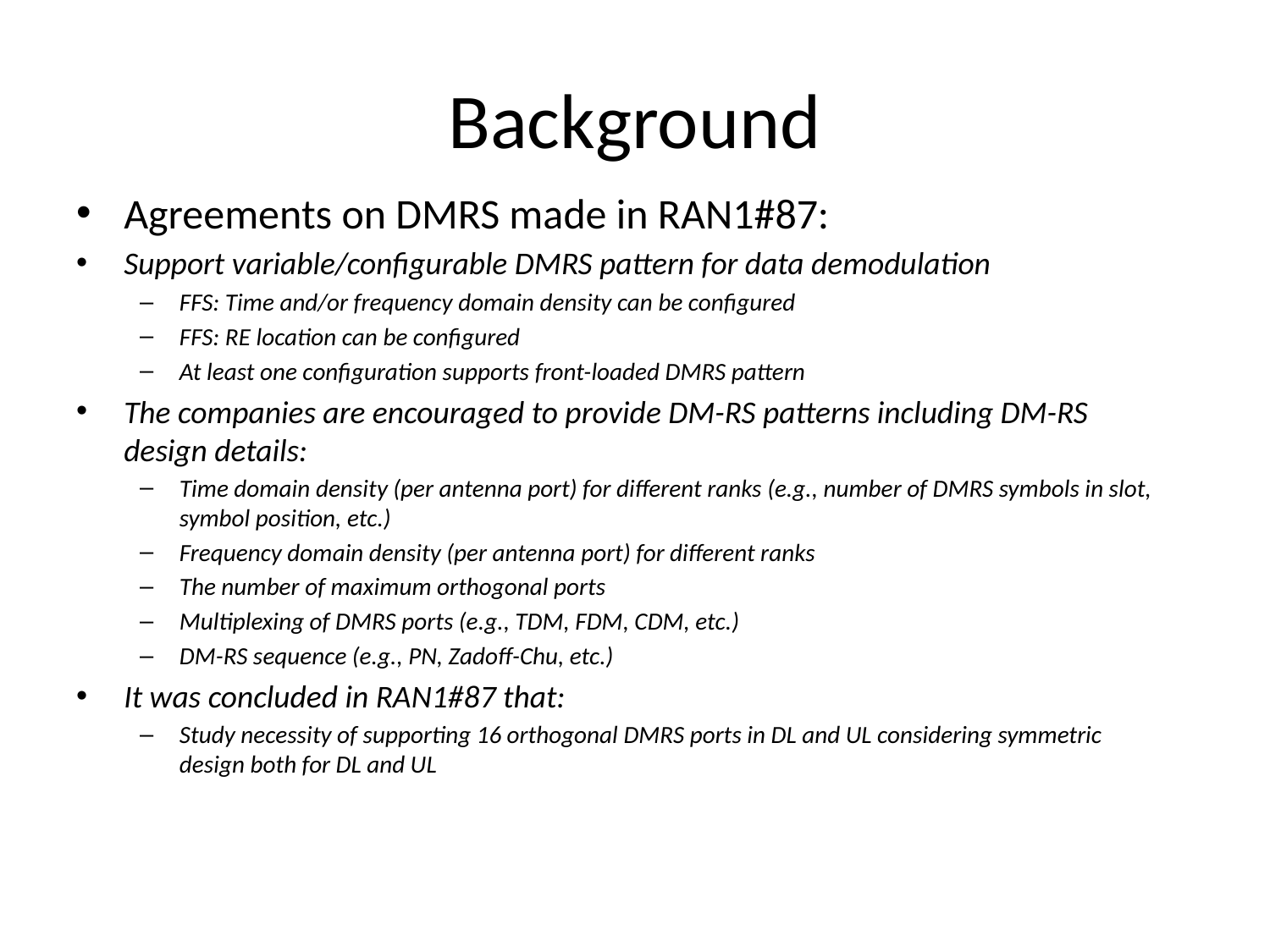

# Background
Agreements on DMRS made in RAN1#87:
Support variable/configurable DMRS pattern for data demodulation
FFS: Time and/or frequency domain density can be configured
FFS: RE location can be configured
At least one configuration supports front-loaded DMRS pattern
The companies are encouraged to provide DM-RS patterns including DM-RS design details:
Time domain density (per antenna port) for different ranks (e.g., number of DMRS symbols in slot, symbol position, etc.)
Frequency domain density (per antenna port) for different ranks
The number of maximum orthogonal ports
Multiplexing of DMRS ports (e.g., TDM, FDM, CDM, etc.)
DM-RS sequence (e.g., PN, Zadoff-Chu, etc.)
It was concluded in RAN1#87 that:
Study necessity of supporting 16 orthogonal DMRS ports in DL and UL considering symmetric design both for DL and UL